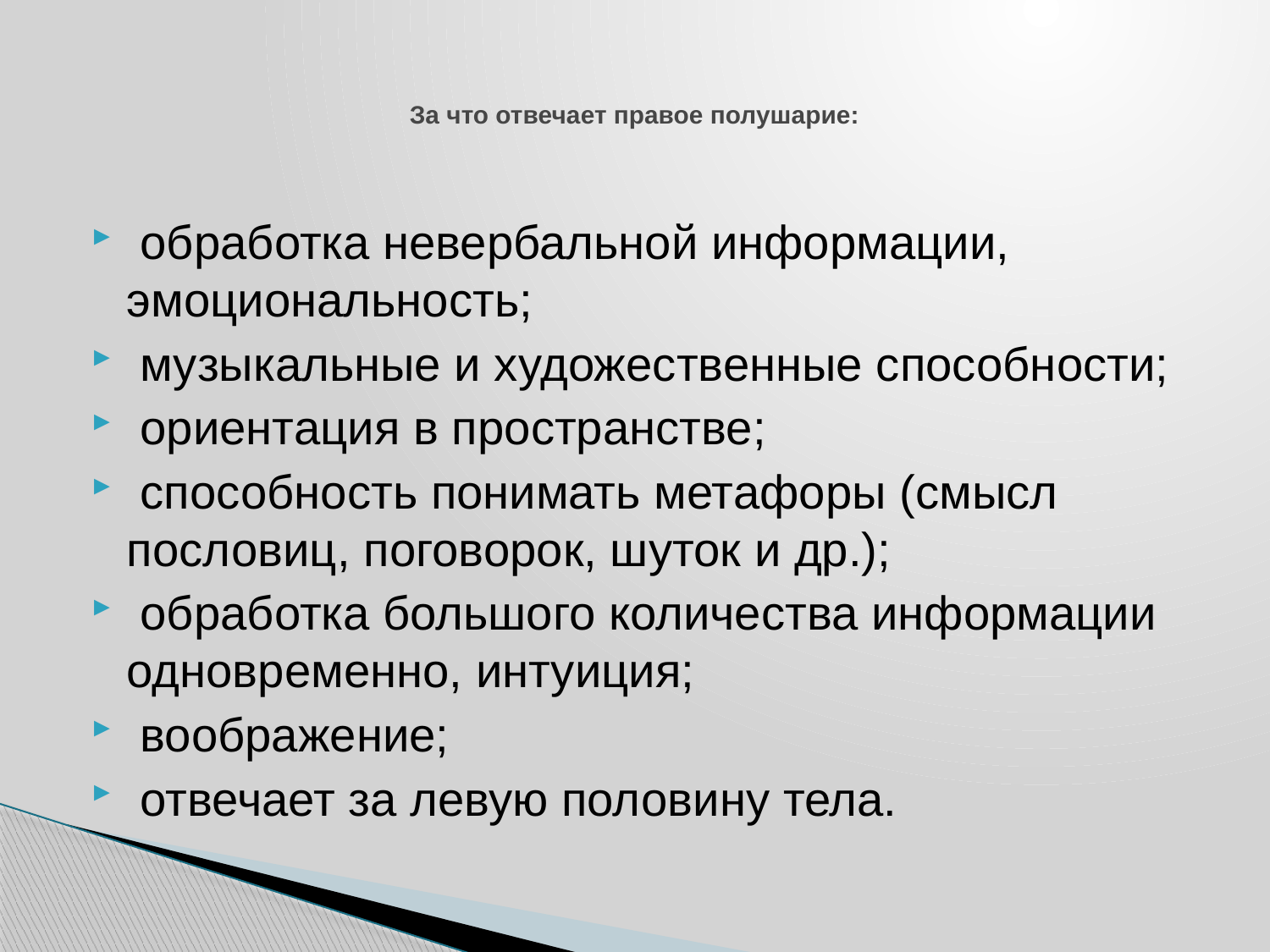

# За что отвечает правое полушарие:
 обработка невербальной информации, эмоциональность;
 музыкальные и художественные способности;
 ориентация в пространстве;
 способность понимать метафоры (смысл пословиц, поговорок, шуток и др.);
 обработка большого количества информации одновременно, интуиция;
 воображение;
 отвечает за левую половину тела.